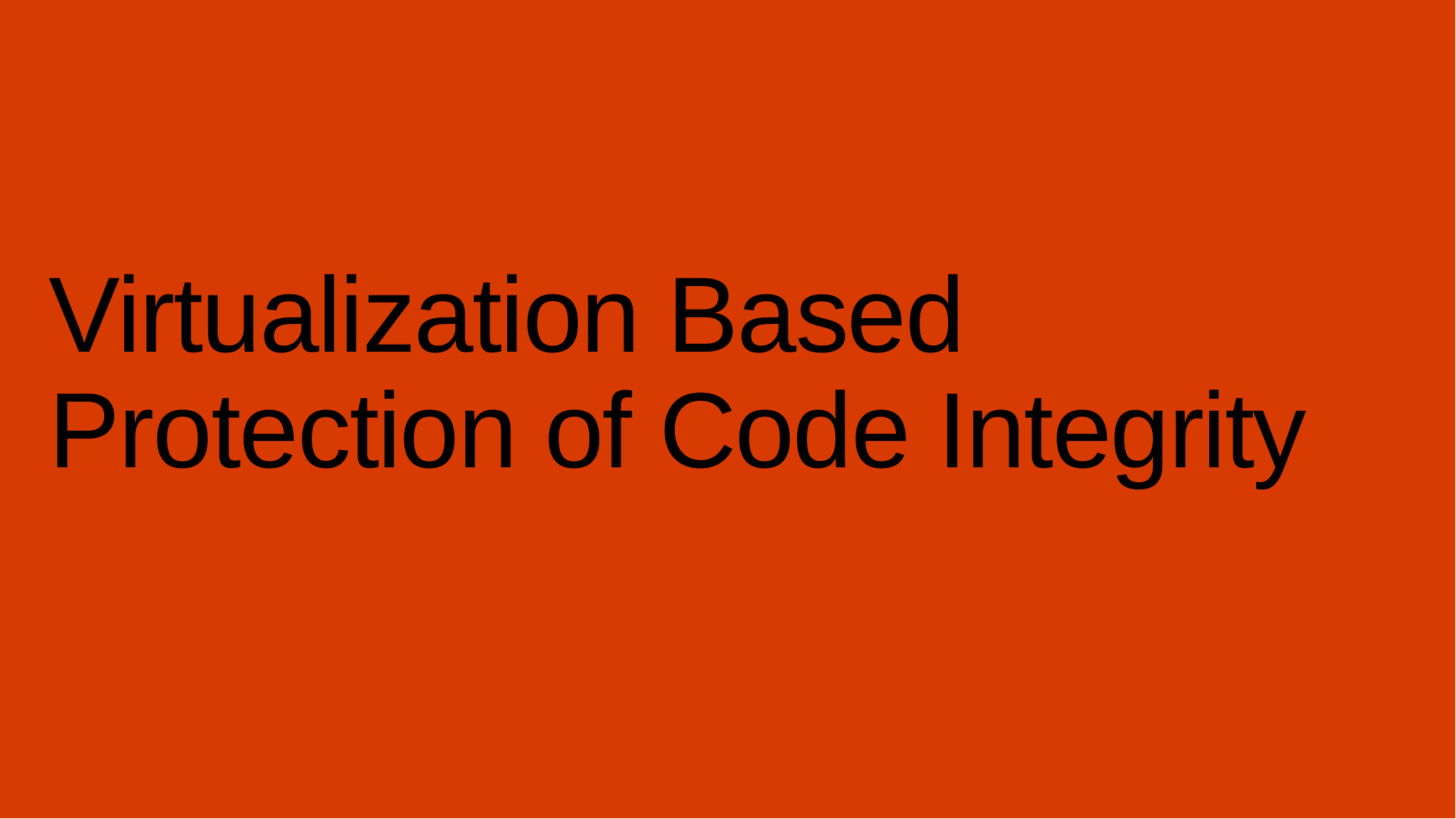

# Virtualization Based Protection of Code Integrity